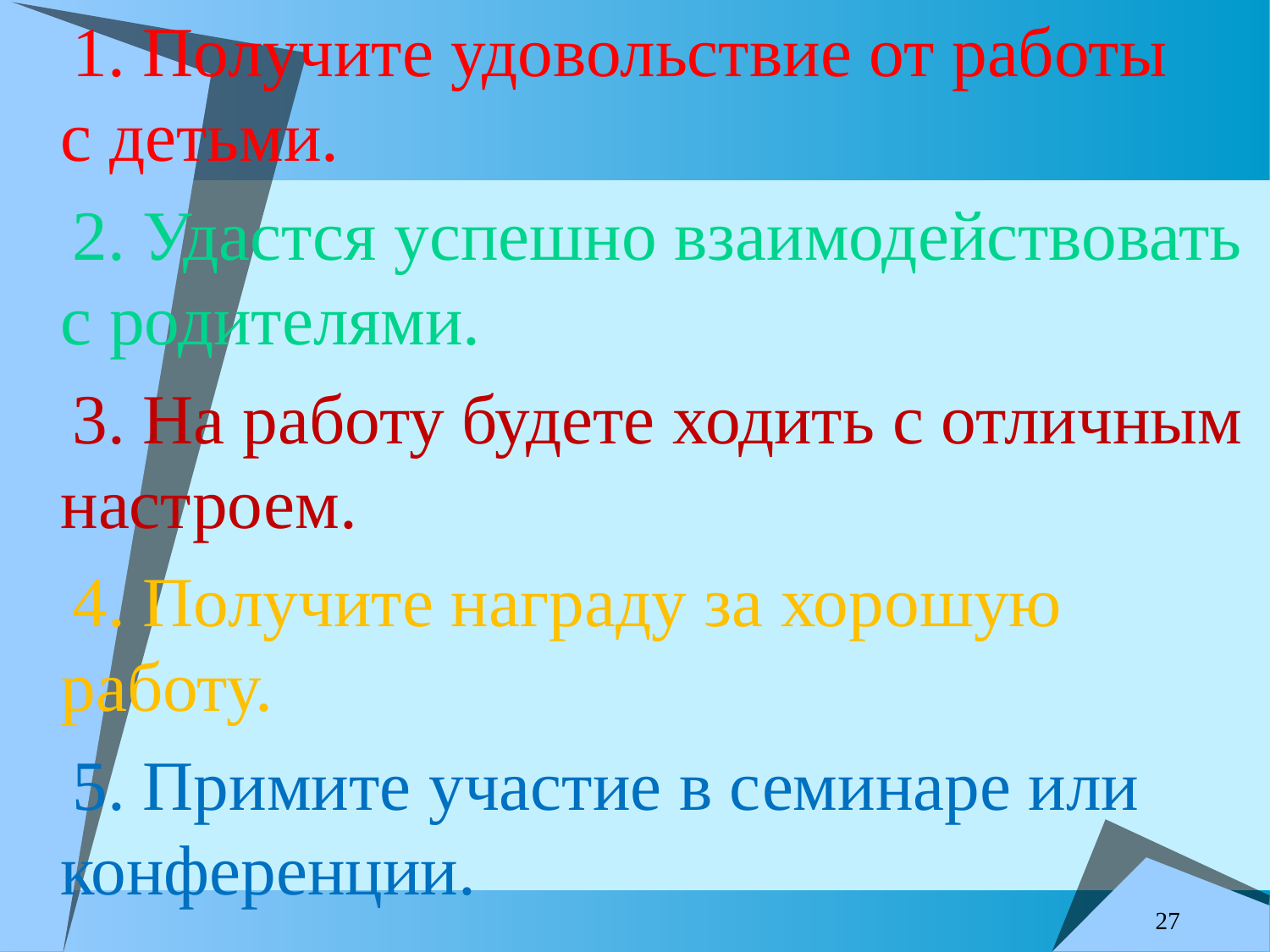

1. Получите удовольствие от работы с детьми.
2. Удастся успешно взаимодействовать с родителями.
3. На работу будете ходить с отличным настроем.
4. Получите награду за хорошую работу.
5. Примите участие в семинаре или конференции.
27